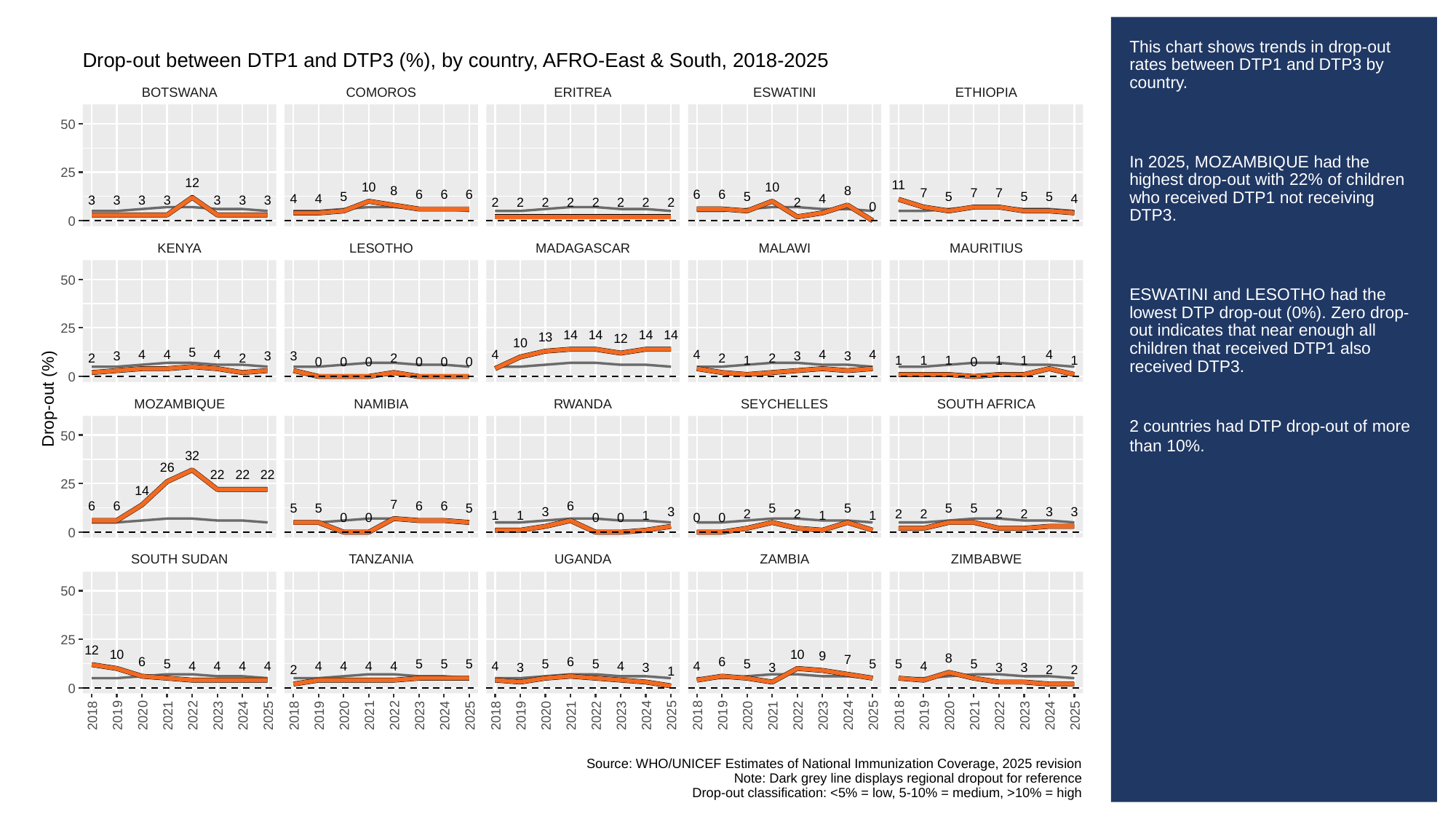

# This chart shows trends in drop-out rates between DTP1 and DTP3 by country.

In 2025, MOZAMBIQUE had the highest drop-out with 22% of children who received DTP1 not receiving DTP3.

ESWATINI and LESOTHO had the lowest DTP drop-out (0%). Zero drop-out indicates that near enough all children that received DTP1 also received DTP3.

2 countries had DTP drop-out of more than 10%.

Drop-out between DTP1 and DTP3 (%), by country, AFRO-East & South, 2018-2025
BOTSWANA
COMOROS
ERITREA
ESWATINI
ETHIOPIA

50

25

12
11
10
10
8
8
7
7
7
6
6
6
6
6
5
5
5
5
5
4
4
4
4
3
3
3
3
3
3
3

2
2
2
2
2
2
2
2
2

0

0

KENYA
LESOTHO
MADAGASCAR
MALAWI
MAURITIUS

50

25

14
14
14
14
13
12
10
5
4
4
4
4
4
4
4
4

3
3
3
3
3

2
2
2
2
2
1
1
1
1
1
1
1
0
0
0
0
0
0
0

0

Drop-out (%)
MOZAMBIQUE
NAMIBIA
RWANDA
SEYCHELLES
SOUTH AFRICA

50

32

26
22
22
22

25

14
7
6
6
6
6
6
5
5
5
5
5
5
5
3
3
3
3

2
2
2
2
2
2
1
1
1
1
1
0
0
0
0
0
0

0

SOUTH SUDAN
TANZANIA
UGANDA
ZAMBIA
ZIMBABWE

50

25

12
10
10
9
8
7
6
6
6
5
5
5
5
5
5
5
5
5
5
4
4
4
4
4
4
4
4
4
4
4
4
3
3
3
3
3

2
2
2

1

0

2018
2019
2020
2021
2022
2023
2024
2025
2018
2019
2020
2021
2022
2023
2024
2025
2018
2019
2020
2021
2022
2023
2024
2025
2018
2019
2020
2021
2022
2023
2024
2025
2018
2019
2020
2021
2022
2023
2024
2025
Source: WHO/UNICEF Estimates of National Immunization Coverage, 2025 revision
Note: Dark grey line displays regional dropout for reference
Drop-out classification: <5% = low, 5-10% = medium, >10% = high